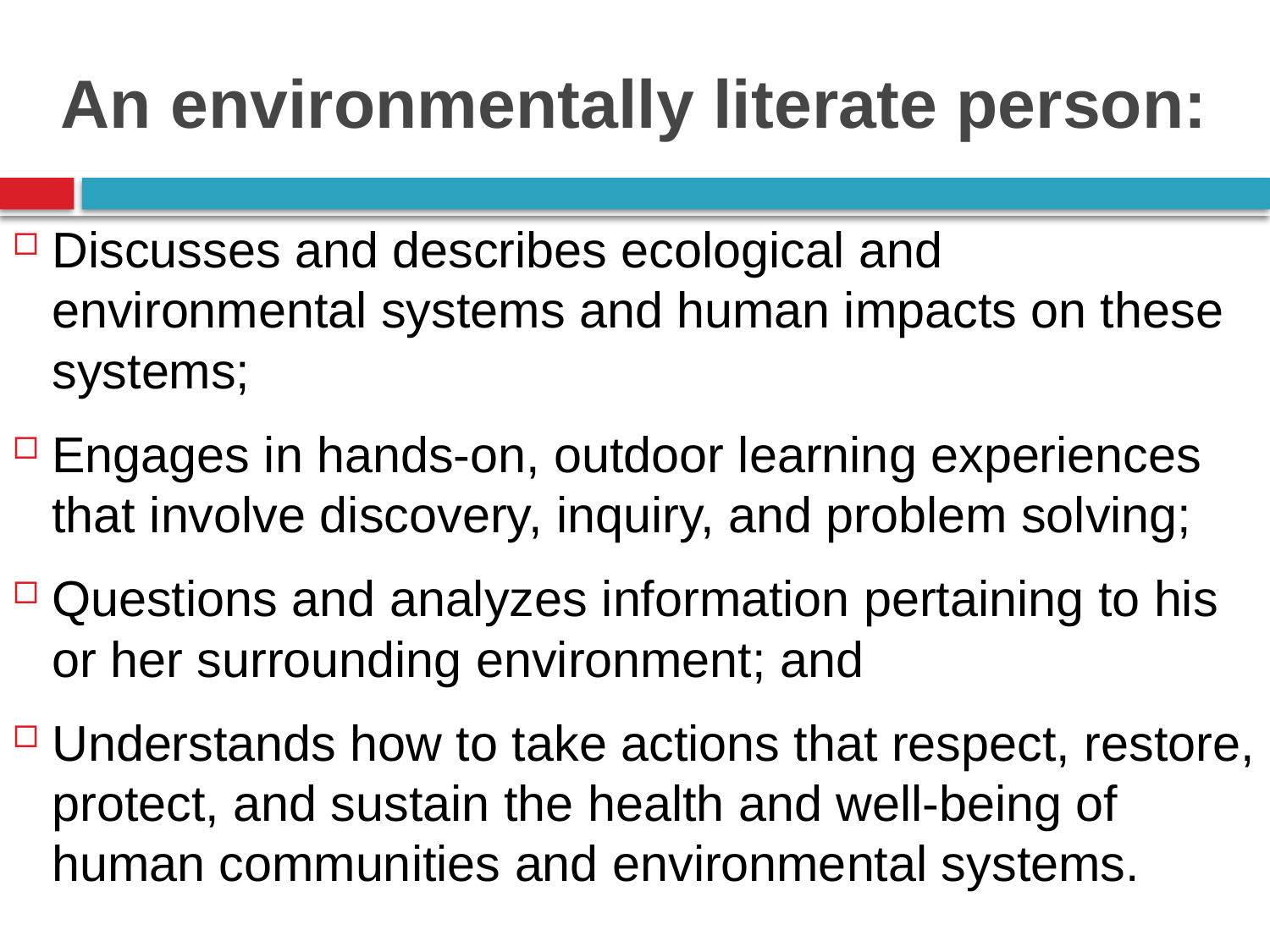

# An environmentally literate person:
Discusses and describes ecological and environmental systems and human impacts on these systems;

Engages in hands-on, outdoor learning experiences that involve discovery, inquiry, and problem solving;

Questions and analyzes information pertaining to his or her surrounding environment; and

Understands how to take actions that respect, restore, protect, and sustain the health and well-being of human communities and environmental systems.